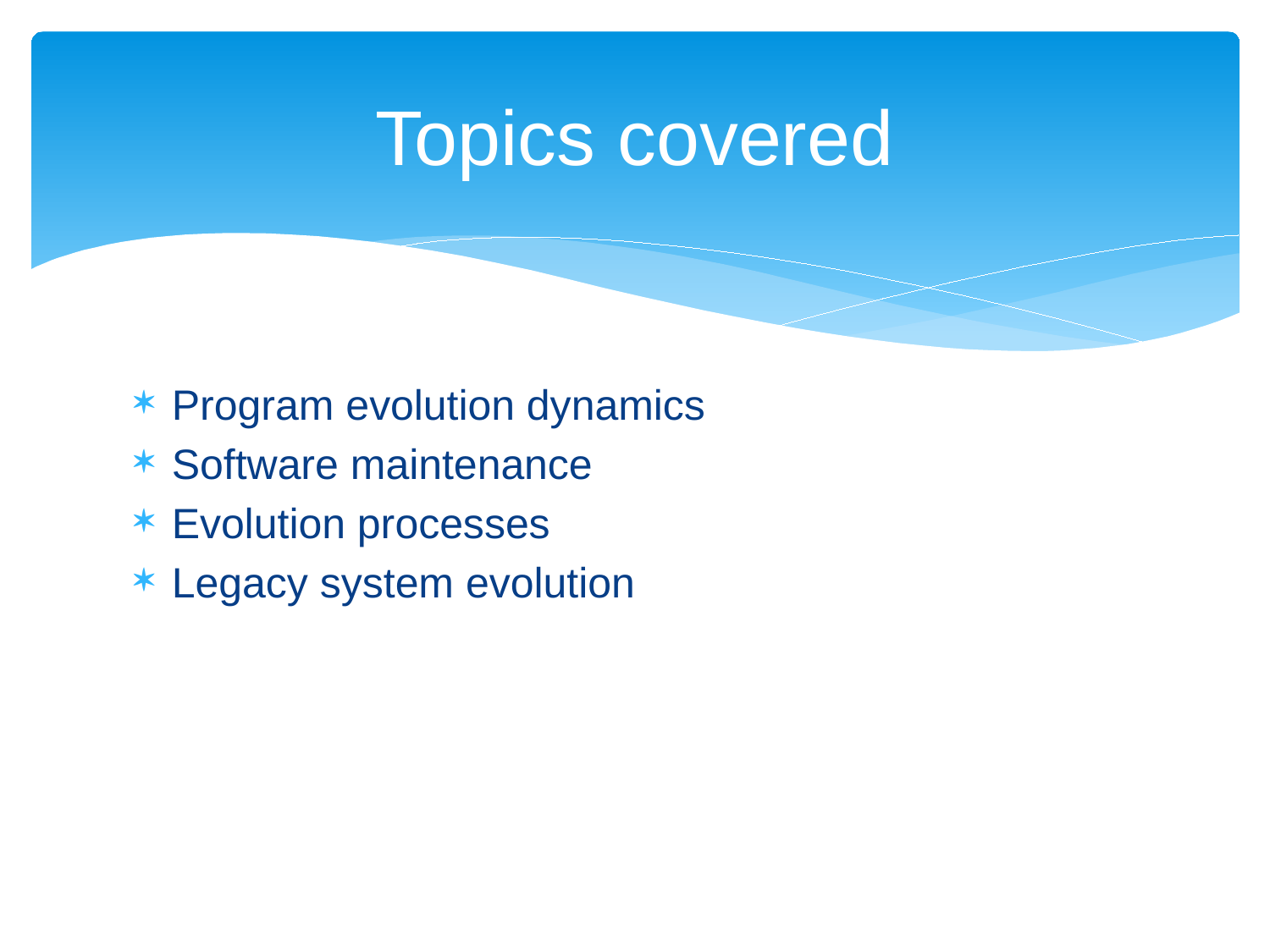

# Topics covered
Program evolution dynamics
Software maintenance
Evolution processes
Legacy system evolution